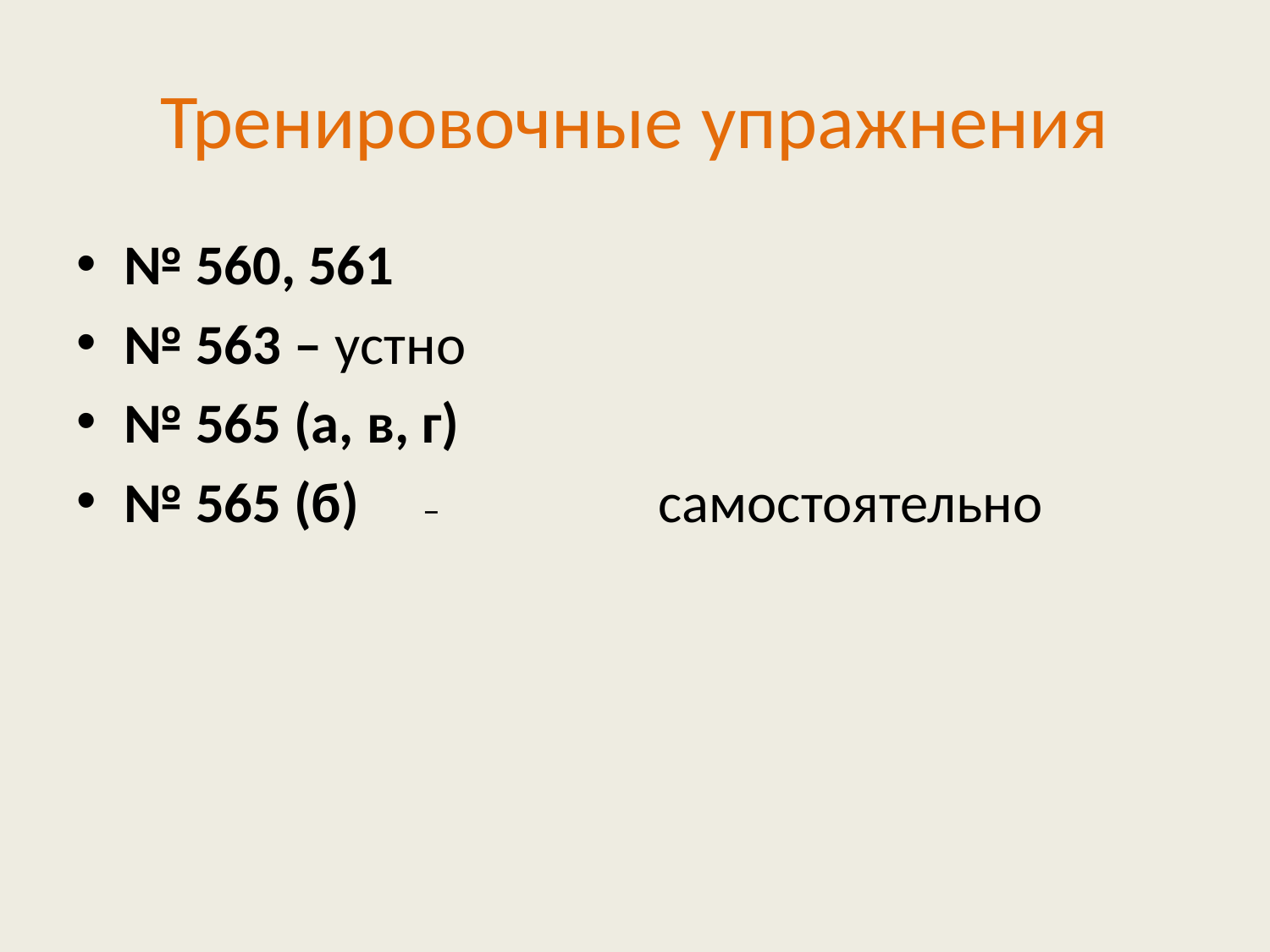

# Тренировочные упражнения
№ 560, 561
№ 563 – устно
№ 565 (а, в, г)
№ 565 (б)     –

самостоятельно